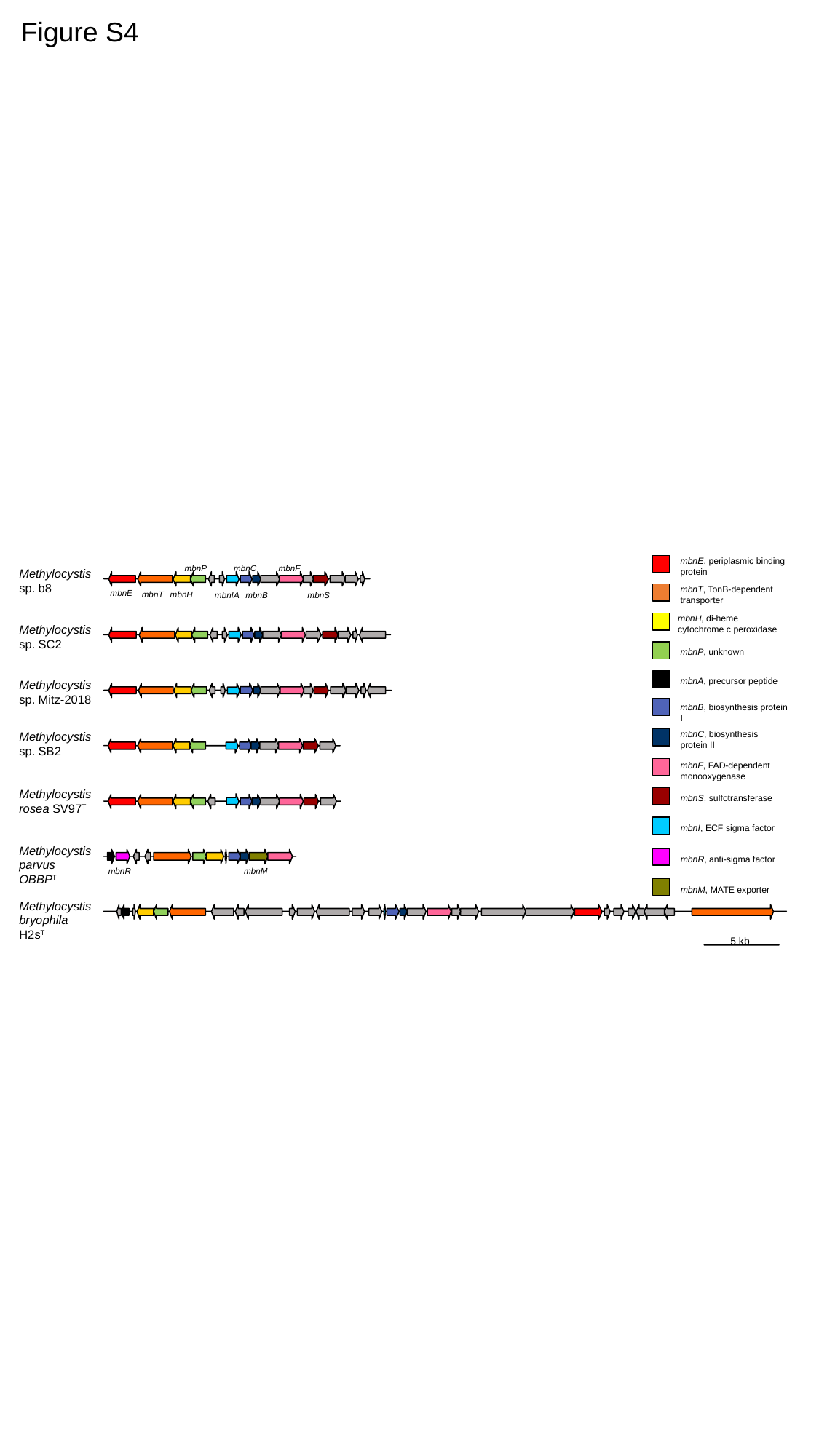

Figure S4
mbnE, periplasmic binding
protein

mbnP
mbnC
mbnF
Methylocystis sp. b8

mbnE
mbnT
mbnH
mbnS
mbnB
mbnIA
mbnT, TonB-dependent
transporter

mbnH, di-heme cytochrome c peroxidase

Methylocystis sp. SC2

mbnP, unknown

mbnA, precursor peptide

Methylocystis sp. Mitz-2018

mbnB, biosynthesis protein I

mbnC, biosynthesis protein II
Methylocystis sp. SB2

mbnF, FAD-dependent monooxygenase

Methylocystis rosea SV97T
mbnS, sulfotransferase

mbnI, ECF sigma factor

Methylocystis parvus OBBPT
mbnR, anti-sigma factor

mbnR
mbnM
mbnM, MATE exporter

Methylocystis bryophila H2sT

5 kb